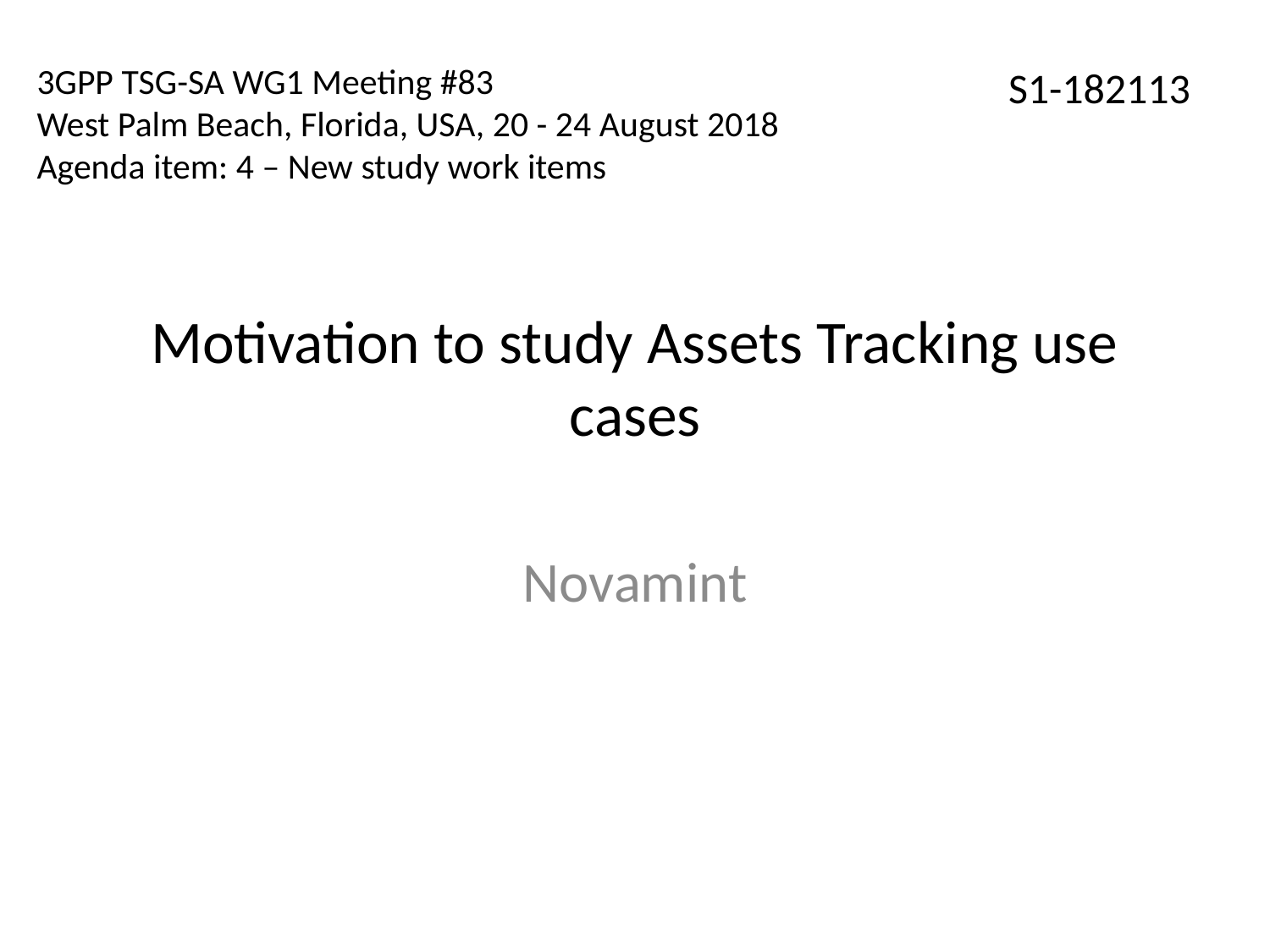

3GPP TSG-SA WG1 Meeting #83
West Palm Beach, Florida, USA, 20 - 24 August 2018
Agenda item: 4 – New study work items
S1-182113
# Motivation to study Assets Tracking use cases
Novamint